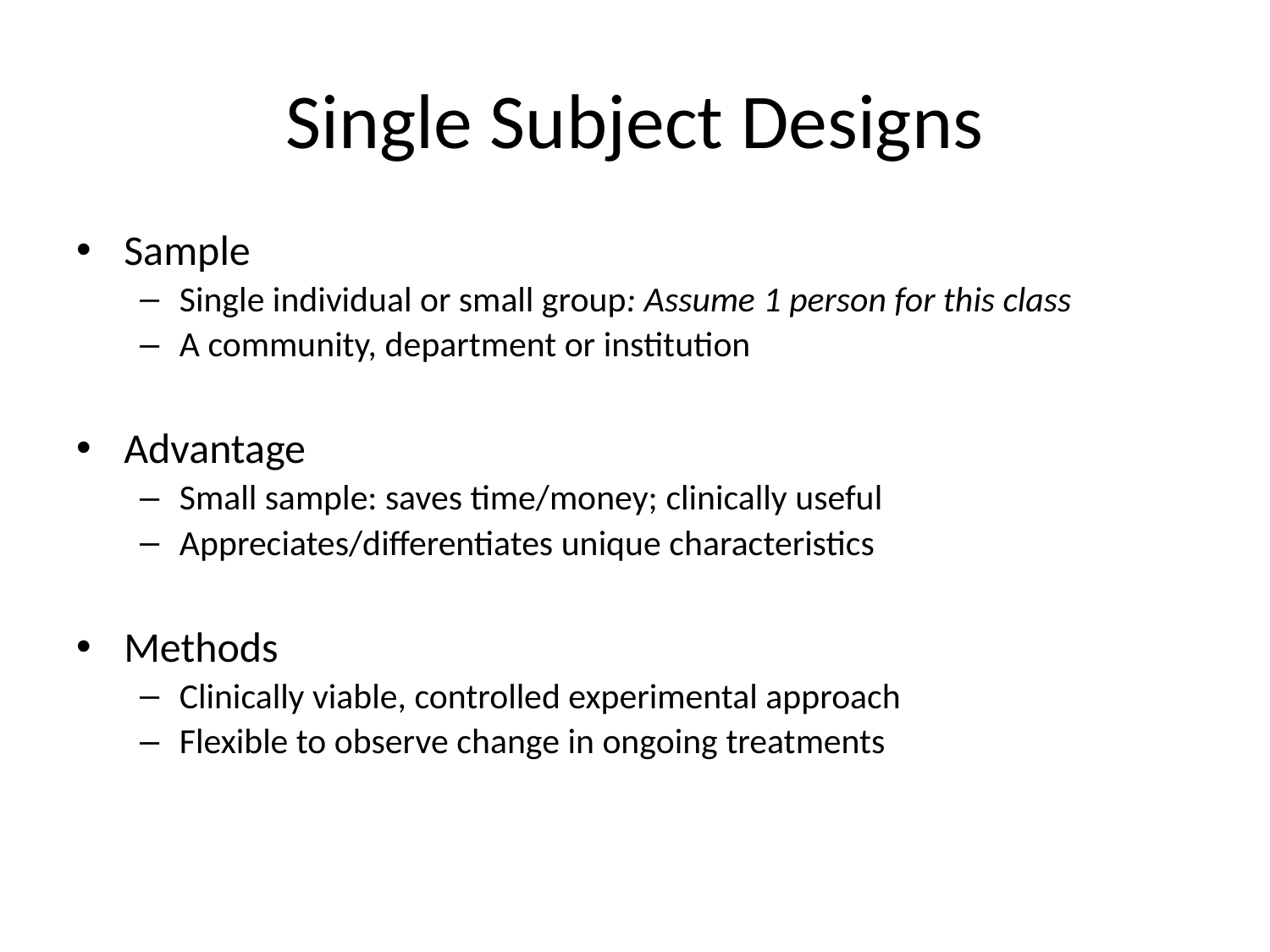

# Single Subject Designs
Sample
Single individual or small group: Assume 1 person for this class
A community, department or institution

Advantage
Small sample: saves time/money; clinically useful
Appreciates/differentiates unique characteristics

Methods
Clinically viable, controlled experimental approach
Flexible to observe change in ongoing treatments